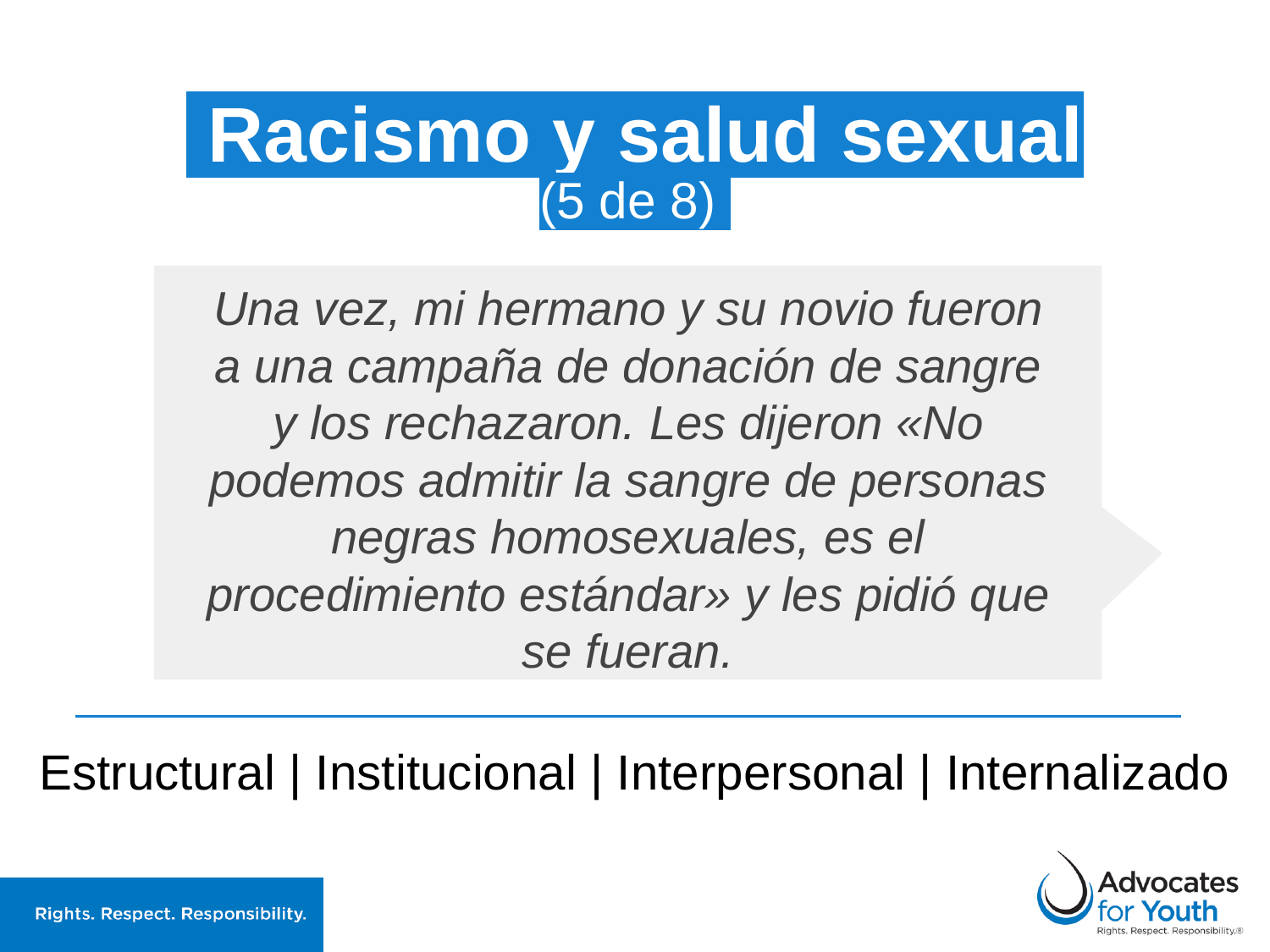

# Racismo y salud sexual
(5 de 8)
Una vez, mi hermano y su novio fueron a una campaña de donación de sangre y los rechazaron. Les dijeron «No podemos admitir la sangre de personas negras homosexuales, es el procedimiento estándar» y les pidió que se fueran.
Estructural | Institucional | Interpersonal | Internalizado